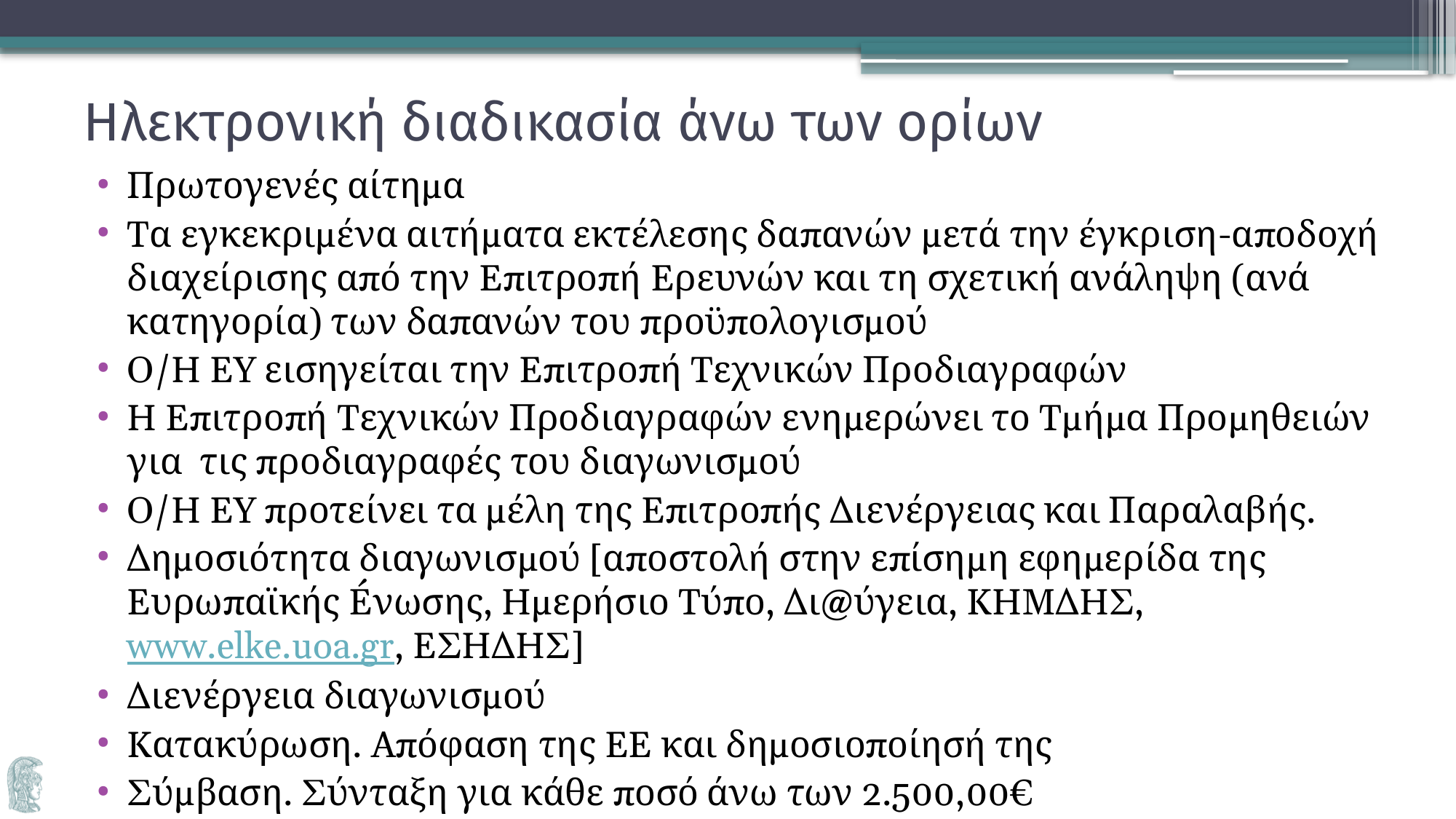

# Ηλεκτρονική διαδικασία άνω των ορίων
Πρωτογενές αίτημα
Τα εγκεκριμένα αιτήματα εκτέλεσης δαπανών μετά την έγκριση-αποδοχή διαχείρισης από την Επιτροπή Ερευνών και τη σχετική ανάληψη (ανά κατηγορία) των δαπανών του προϋπολογισμού
O/Η EY εισηγείται την Επιτροπή Τεχνικών Προδιαγραφών
Η Επιτροπή Τεχνικών Προδιαγραφών ενημερώνει το Τμήμα Προμηθειών για  τις προδιαγραφές του διαγωνισμού
Ο/Η ΕΥ προτείνει τα μέλη της Επιτροπής Διενέργειας και Παραλαβής.
Δημοσιότητα διαγωνισμού [αποστολή στην επίσημη εφημερίδα της Ευρωπαϊκής Ένωσης, Ημερήσιο Τύπο, Δι@ύγεια, ΚΗΜΔΗΣ, www.elke.uoa.gr, ΕΣΗΔΗΣ]
Διενέργεια διαγωνισμού
Κατακύρωση. Απόφαση της ΕΕ και δημοσιοποίησή της
Σύμβαση. Σύνταξη για κάθε ποσό άνω των 2.500,00€